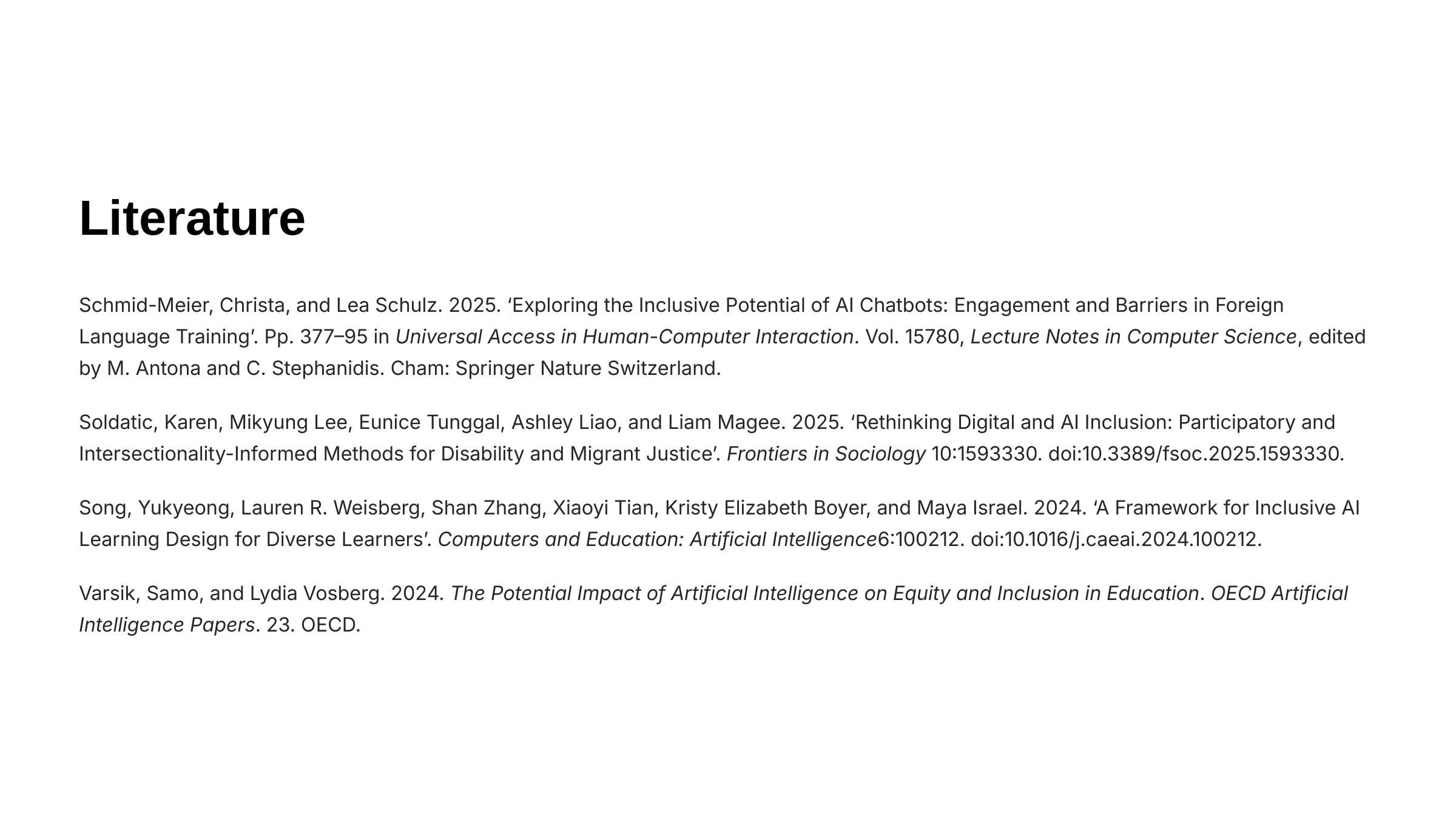

Literature
Schmid-Meier, Christa, and Lea Schulz. 2025. ‘Exploring the Inclusive Potential of AI Chatbots: Engagement and Barriers in Foreign Language Training’. Pp. 377–95 in Universal Access in Human-Computer Interaction. Vol. 15780, Lecture Notes in Computer Science, edited by M. Antona and C. Stephanidis. Cham: Springer Nature Switzerland.
Soldatic, Karen, Mikyung Lee, Eunice Tunggal, Ashley Liao, and Liam Magee. 2025. ‘Rethinking Digital and AI Inclusion: Participatory and Intersectionality-Informed Methods for Disability and Migrant Justice’. Frontiers in Sociology 10:1593330. doi:10.3389/fsoc.2025.1593330.
Song, Yukyeong, Lauren R. Weisberg, Shan Zhang, Xiaoyi Tian, Kristy Elizabeth Boyer, and Maya Israel. 2024. ‘A Framework for Inclusive AI Learning Design for Diverse Learners’. Computers and Education: Artificial Intelligence6:100212. doi:10.1016/j.caeai.2024.100212.
Varsik, Samo, and Lydia Vosberg. 2024. The Potential Impact of Artificial Intelligence on Equity and Inclusion in Education. OECD Artificial Intelligence Papers. 23. OECD.